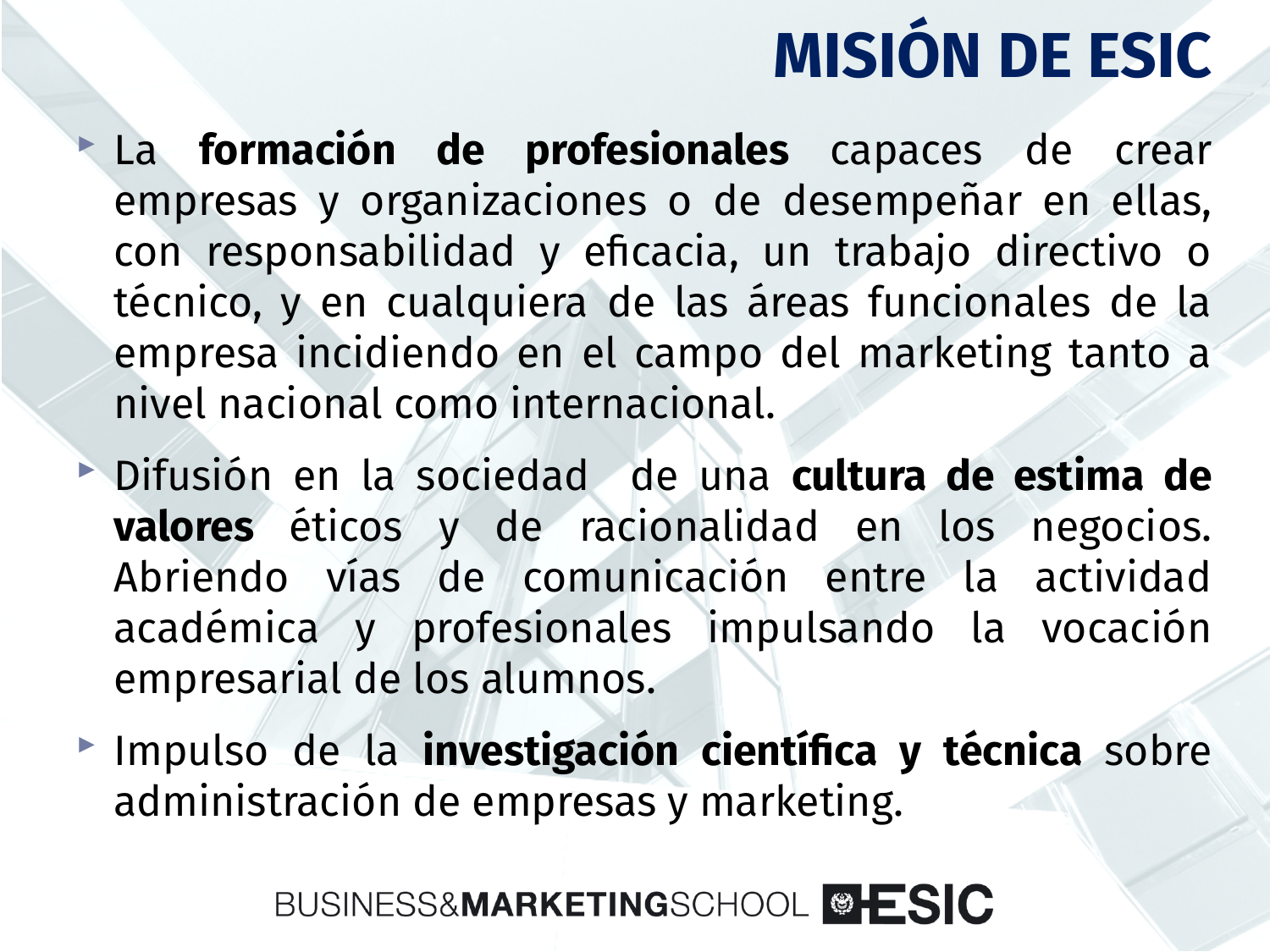

# MISIÓN DE ESIC
La formación de profesionales capaces de crear empresas y organizaciones o de desempeñar en ellas, con responsabilidad y eficacia, un trabajo directivo o técnico, y en cualquiera de las áreas funcionales de la empresa incidiendo en el campo del marketing tanto a nivel nacional como internacional.
Difusión en la sociedad  de una cultura de estima de valores éticos y de racionalidad en los negocios. Abriendo vías de comunicación entre la actividad académica y profesionales impulsando la vocación empresarial de los alumnos.
Impulso de la investigación científica y técnica sobre administración de empresas y marketing.